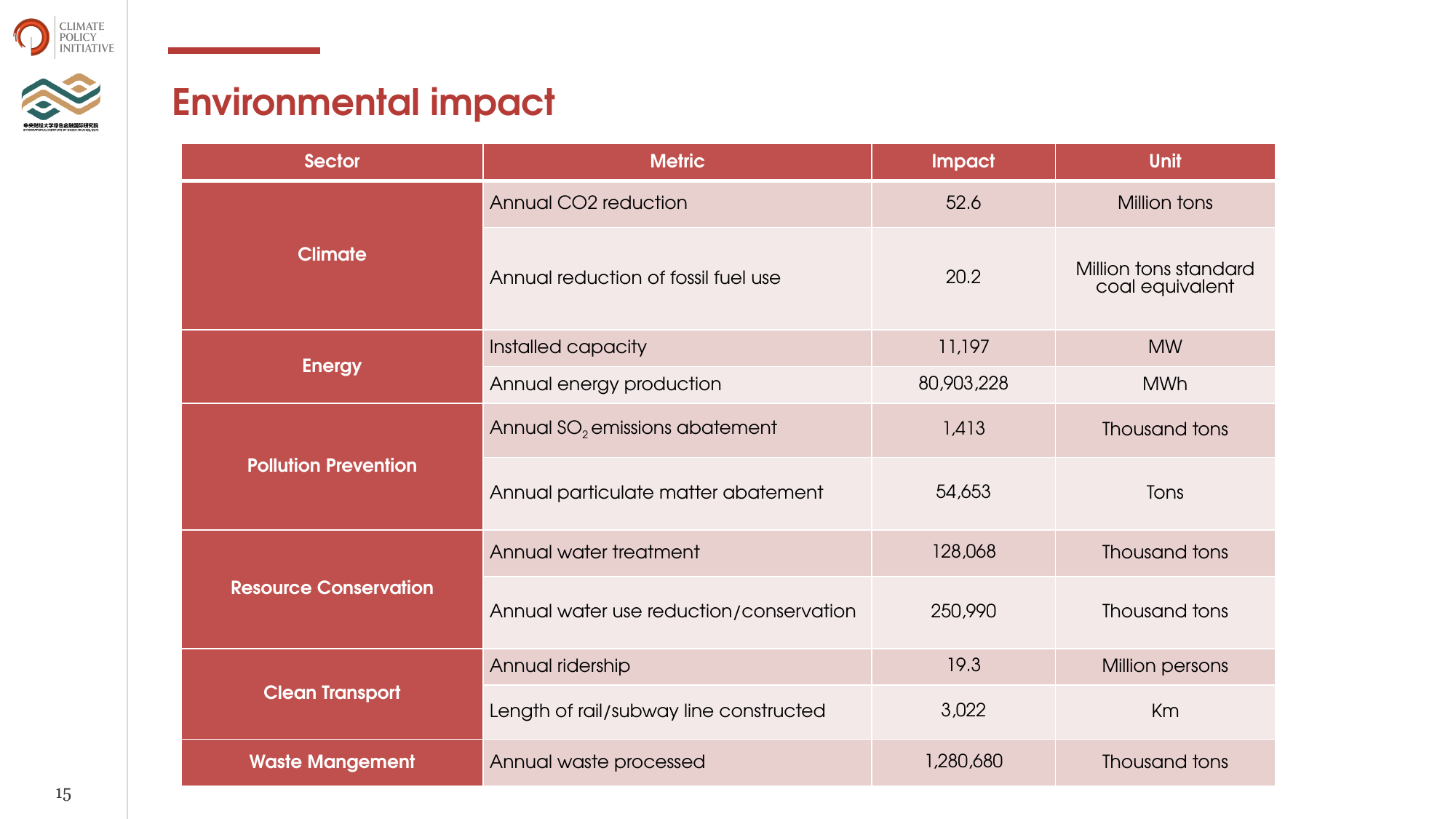

Environmental impact
| Sector | Metric | Impact | Unit |
| --- | --- | --- | --- |
| Climate | Annual CO2 reduction | 52.6 | Million tons |
|  | Annual reduction of fossil fuel use | 20.2 | Million tons standard coal equivalent |
| Energy | Installed capacity | 11,197 | MW |
|  | Annual energy production | 80,903,228 | MWh |
| Pollution Prevention | Annual SO2 emissions abatement | 1,413 | Thousand tons |
|  | Annual particulate matter abatement | 54,653 | Tons |
| Resource Conservation | Annual water treatment | 128,068 | Thousand tons |
|  | Annual water use reduction/conservation | 250,990 | Thousand tons |
| Clean Transport | Annual ridership | 19.3 | Million persons |
|  | Length of rail/subway line constructed | 3,022 | Km |
| Waste Mangement | Annual waste processed | 1,280,680 | Thousand tons |
Figures sourced from available green bond reporting